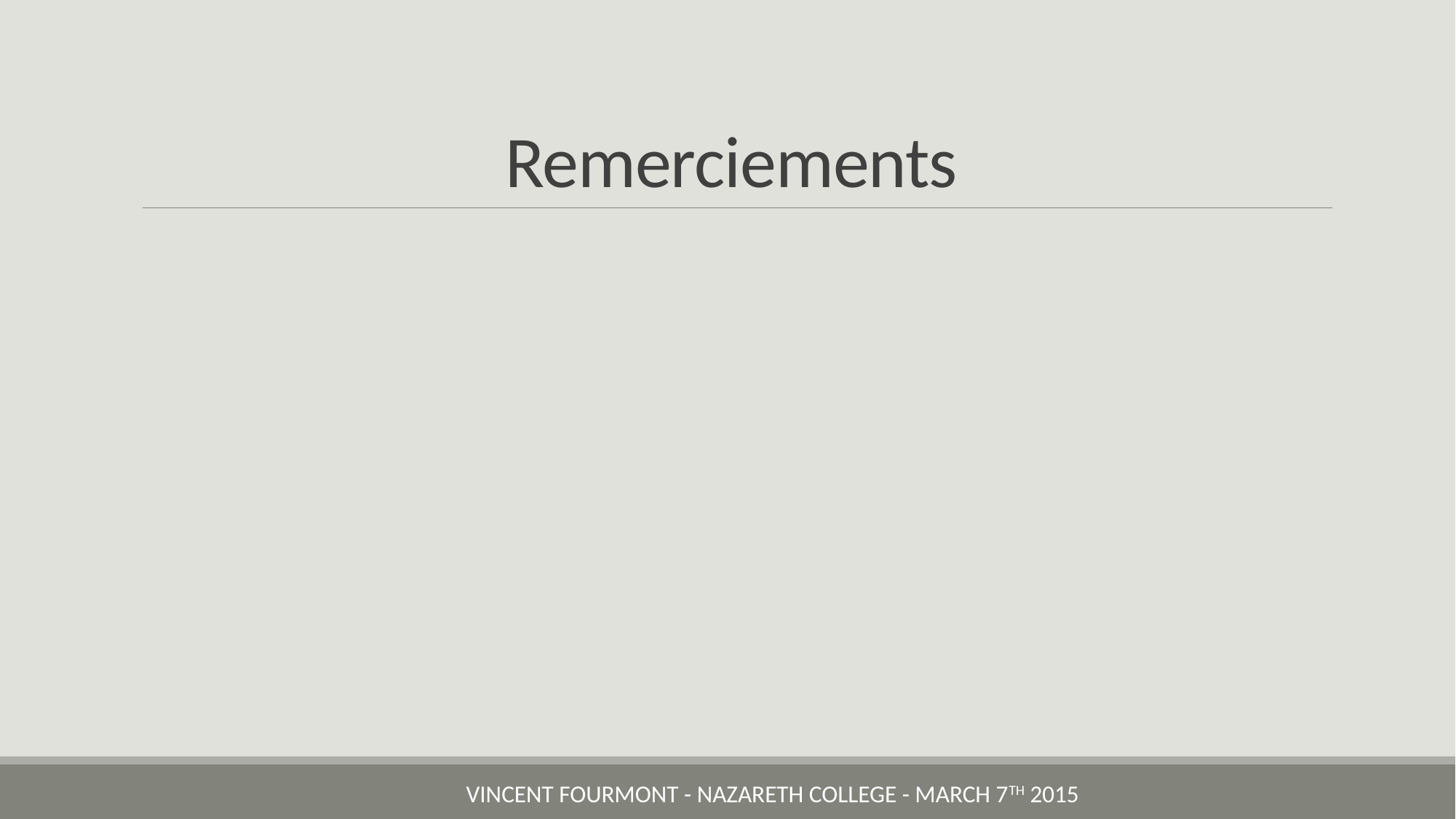

# Remerciements

Vincent FOURMONT - Nazareth College - March 7th 2015